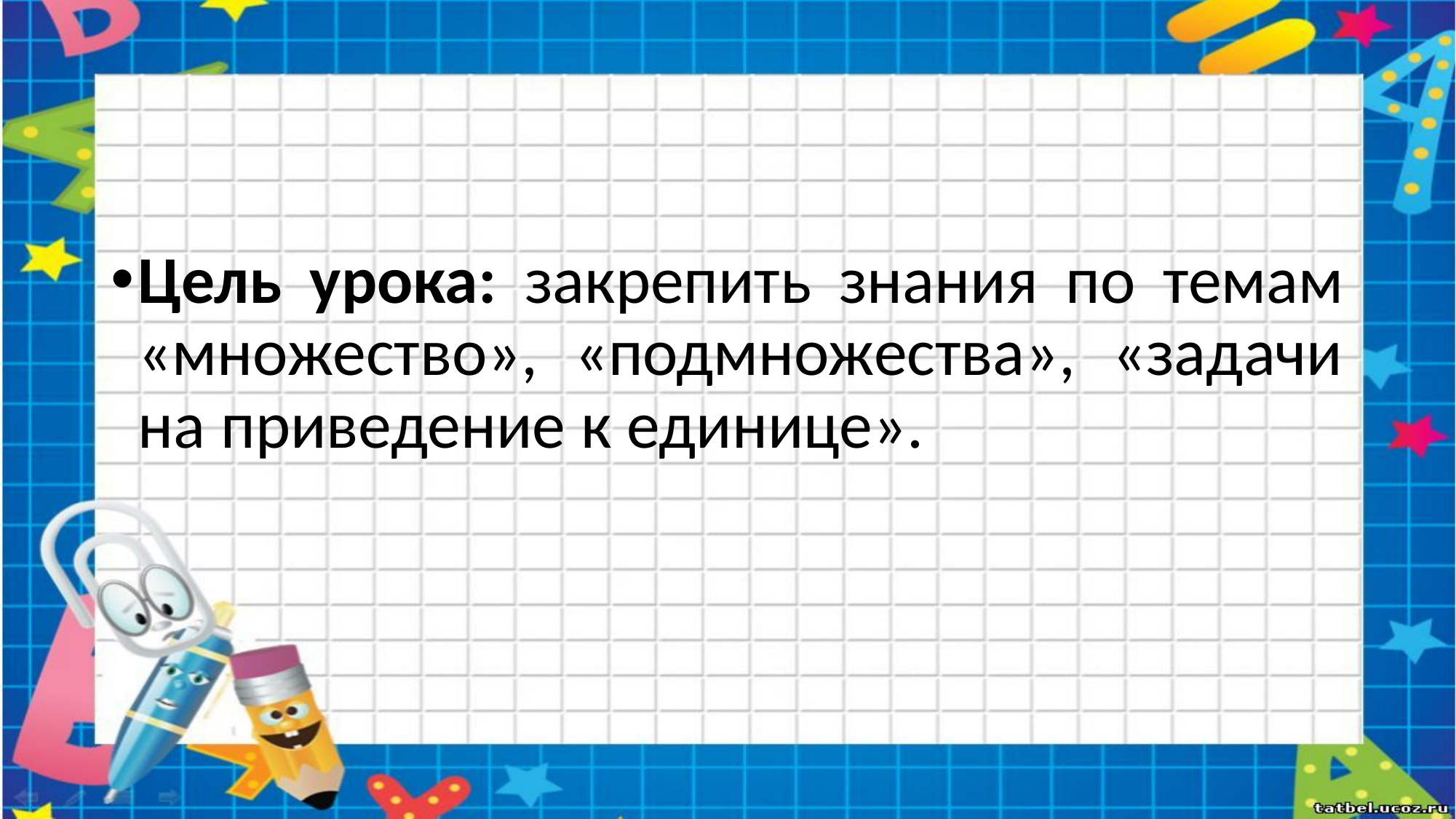

#
Цель урока: закрепить знания по темам «множество», «подмножества», «задачи на приведение к единице».